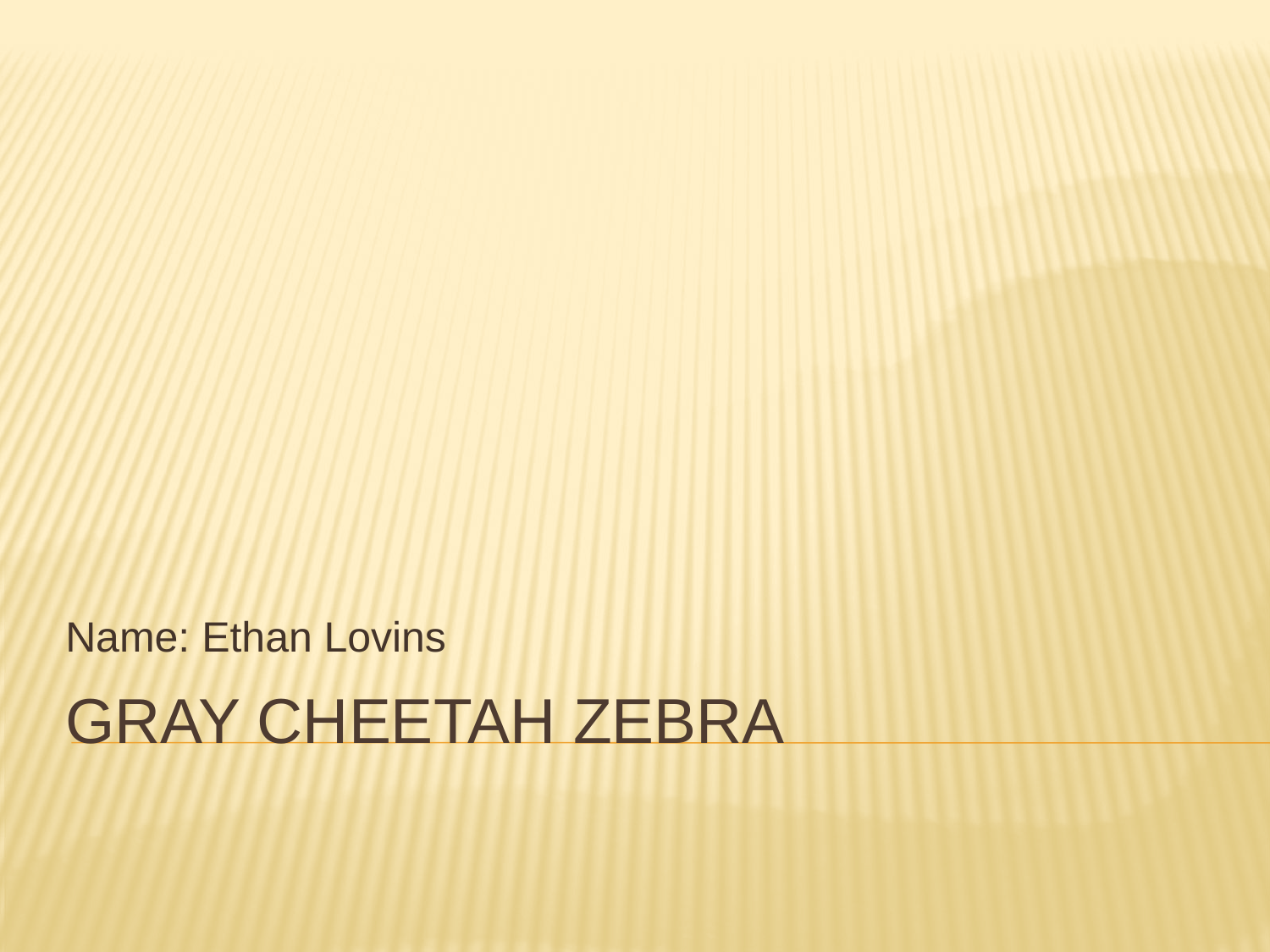

Name: Ethan Lovins
# Gray cheetah zebra